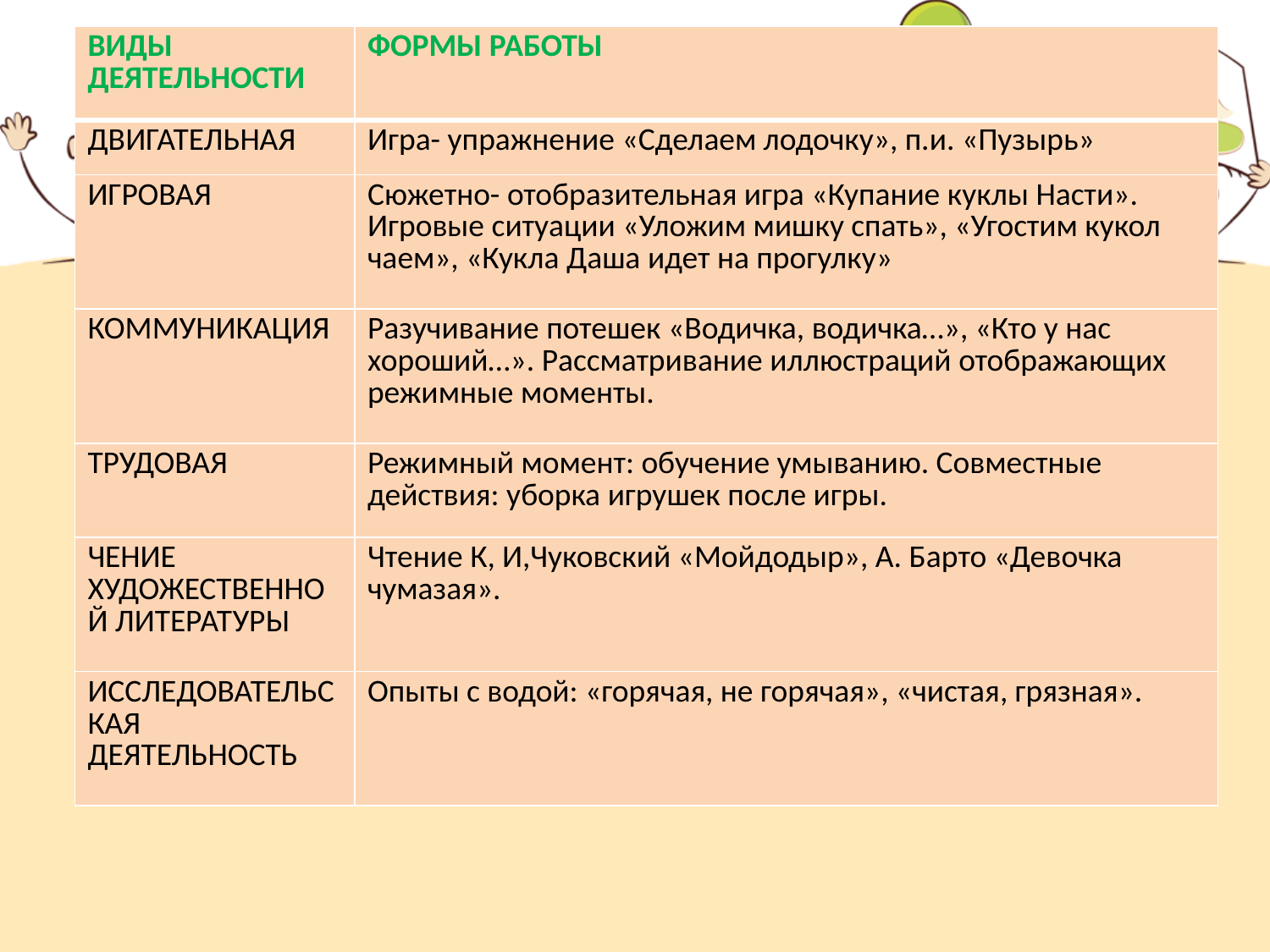

| ВИДЫ ДЕЯТЕЛЬНОСТИ | ФОРМЫ РАБОТЫ |
| --- | --- |
| ДВИГАТЕЛЬНАЯ | Игра- упражнение «Сделаем лодочку», п.и. «Пузырь» |
| ИГРОВАЯ | Сюжетно- отобразительная игра «Купание куклы Насти». Игровые ситуации «Уложим мишку спать», «Угостим кукол чаем», «Кукла Даша идет на прогулку» |
| КОММУНИКАЦИЯ | Разучивание потешек «Водичка, водичка…», «Кто у нас хороший…». Рассматривание иллюстраций отображающих режимные моменты. |
| ТРУДОВАЯ | Режимный момент: обучение умыванию. Совместные действия: уборка игрушек после игры. |
| ЧЕНИЕ ХУДОЖЕСТВЕННОЙ ЛИТЕРАТУРЫ | Чтение К, И,Чуковский «Мойдодыр», А. Барто «Девочка чумазая». |
| ИССЛЕДОВАТЕЛЬСКАЯ ДЕЯТЕЛЬНОСТЬ | Опыты с водой: «горячая, не горячая», «чистая, грязная». |